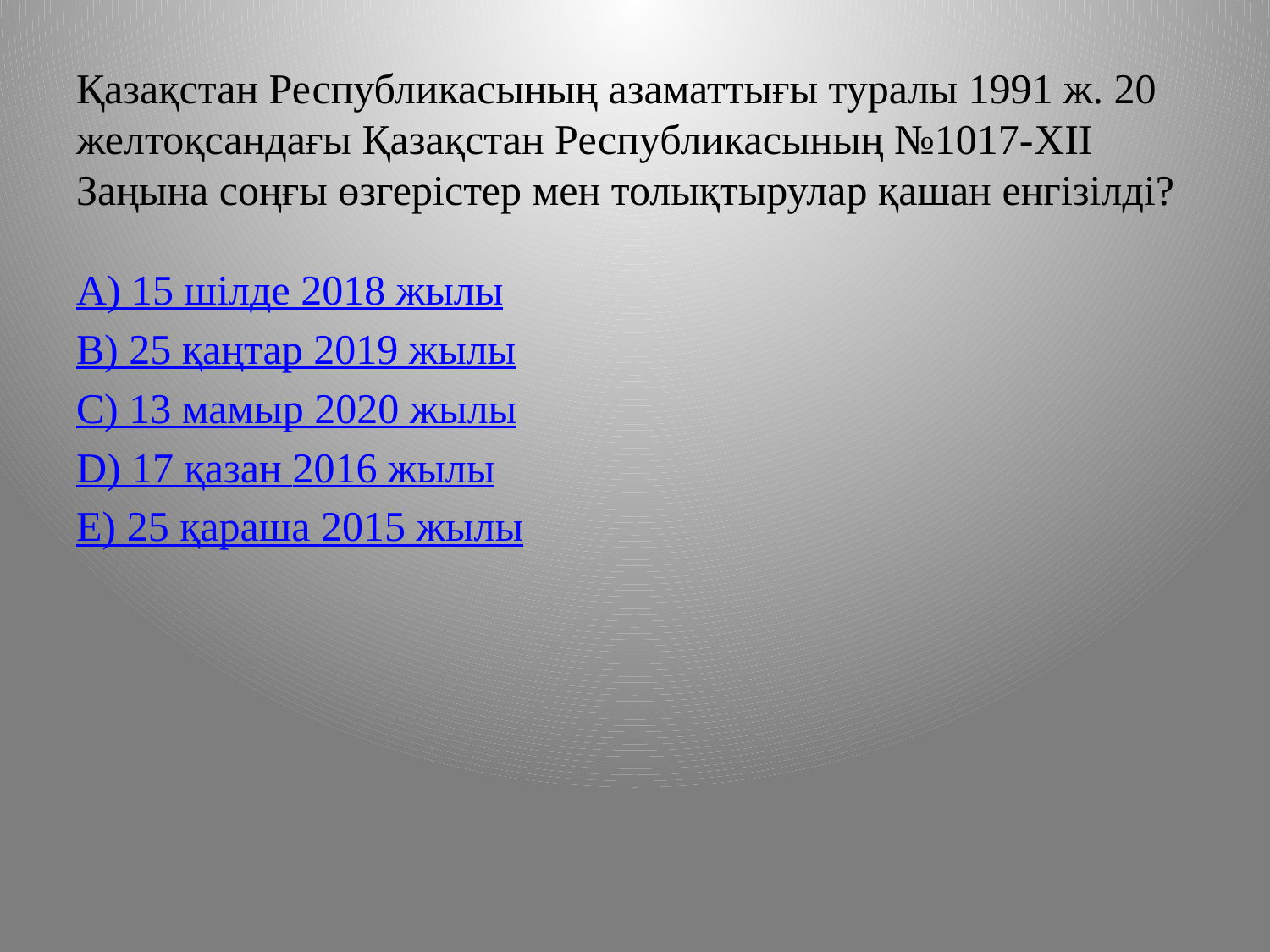

# Қазақстан Республикасының азаматтығы туралы 1991 ж. 20 желтоқсандағы Қазақстан Республикасының №1017-XII Заңына соңғы өзгерістер мен толықтырулар қашан енгізілді?
А) 15 шілде 2018 жылы
B) 25 қаңтар 2019 жылы
C) 13 мамыр 2020 жылы
D) 17 қазан 2016 жылы
E) 25 қараша 2015 жылы